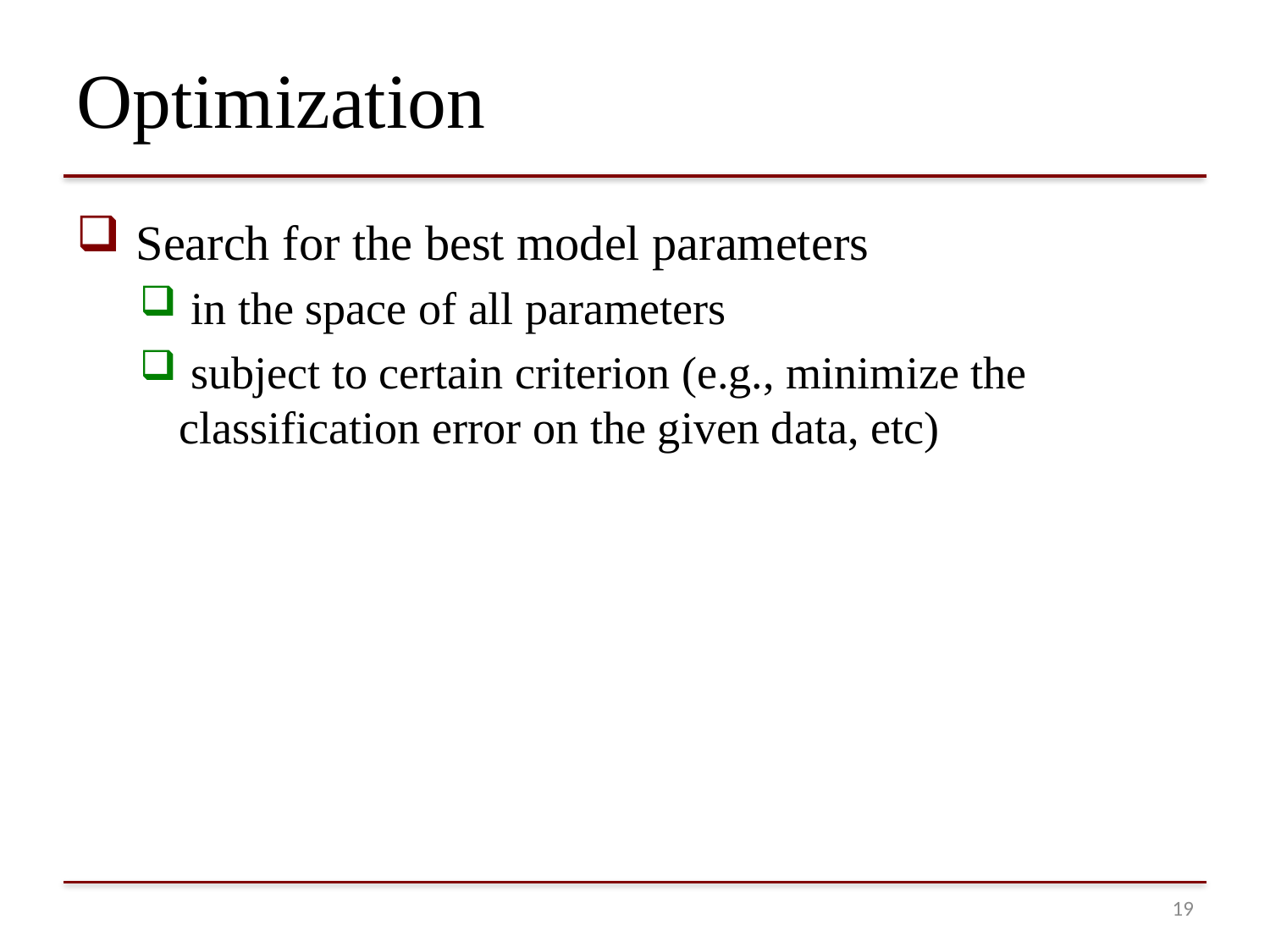

# Optimization
 Search for the best model parameters
 in the space of all parameters
 subject to certain criterion (e.g., minimize the classification error on the given data, etc)

19